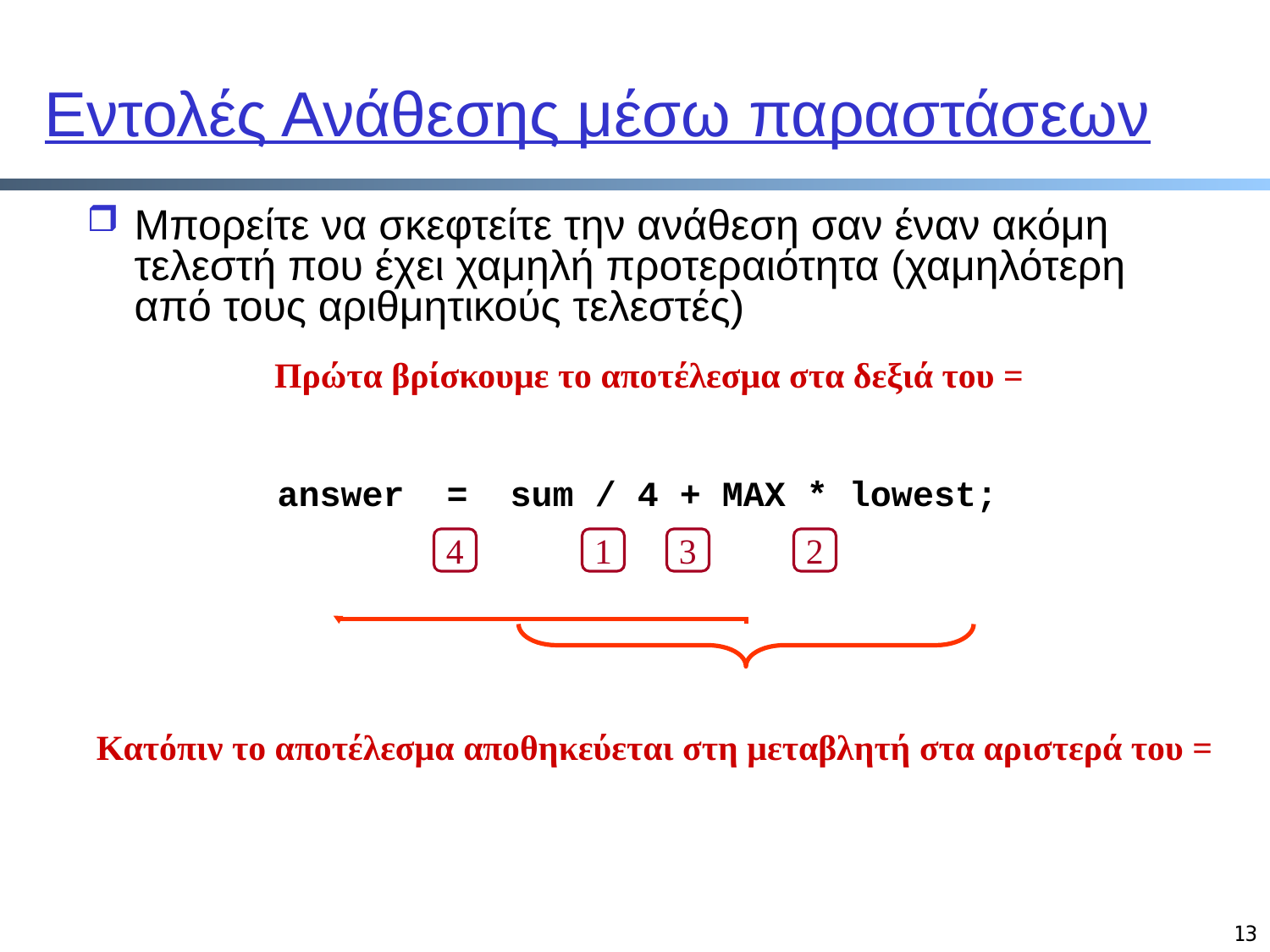

# Εντολές Ανάθεσης μέσω παραστάσεων
Μπορείτε να σκεφτείτε την ανάθεση σαν έναν ακόμη τελεστή που έχει χαμηλή προτεραιότητα (χαμηλότερη από τους αριθμητικούς τελεστές)
Πρώτα βρίσκουμε το αποτέλεσμα στα δεξιά του =

answer  =  sum / 4 + MAX * lowest;
4
1
3
2
Κατόπιν το αποτέλεσμα αποθηκεύεται στη μεταβλητή στα αριστερά του =
13